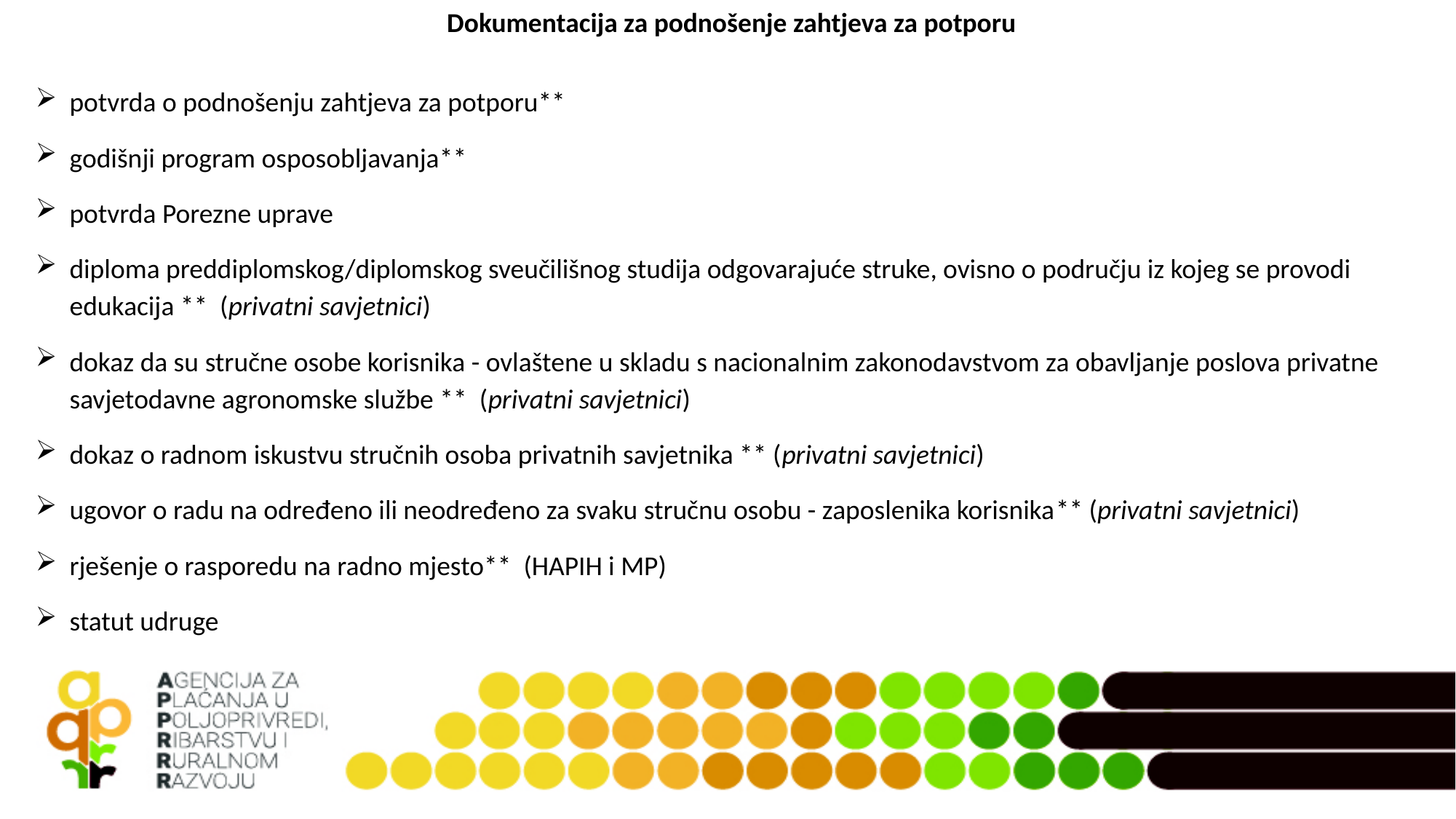

Dokumentacija za podnošenje zahtjeva za potporu

potvrda o podnošenju zahtjeva za potporu**
godišnji program osposobljavanja**
potvrda Porezne uprave
diploma preddiplomskog/diplomskog sveučilišnog studija odgovarajuće struke, ovisno o području iz kojeg se provodi edukacija **  (privatni savjetnici)
dokaz da su stručne osobe korisnika - ovlaštene u skladu s nacionalnim zakonodavstvom za obavljanje poslova privatne savjetodavne agronomske službe **  (privatni savjetnici)
dokaz o radnom iskustvu stručnih osoba privatnih savjetnika ** (privatni savjetnici)
ugovor o radu na određeno ili neodređeno za svaku stručnu osobu - zaposlenika korisnika** (privatni savjetnici)
rješenje o rasporedu na radno mjesto**  (HAPIH i MP)
statut udruge